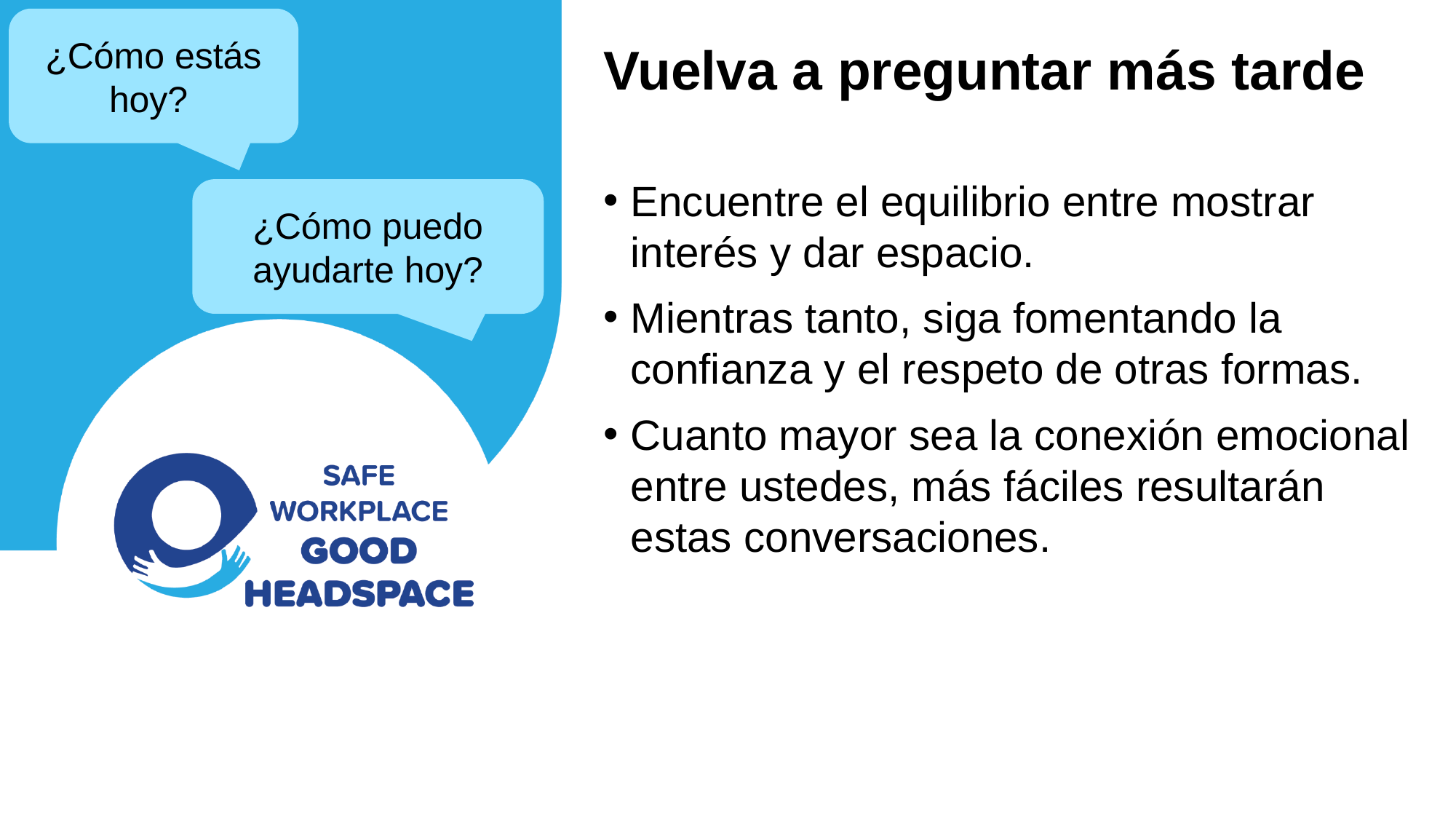

¿Cómo estás hoy?
# Vuelva a preguntar más tarde
Encuentre el equilibrio entre mostrar interés y dar espacio.
Mientras tanto, siga fomentando la confianza y el respeto de otras formas.
Cuanto mayor sea la conexión emocional entre ustedes, más fáciles resultarán estas conversaciones.

¿Cómo puedo ayudarte hoy?